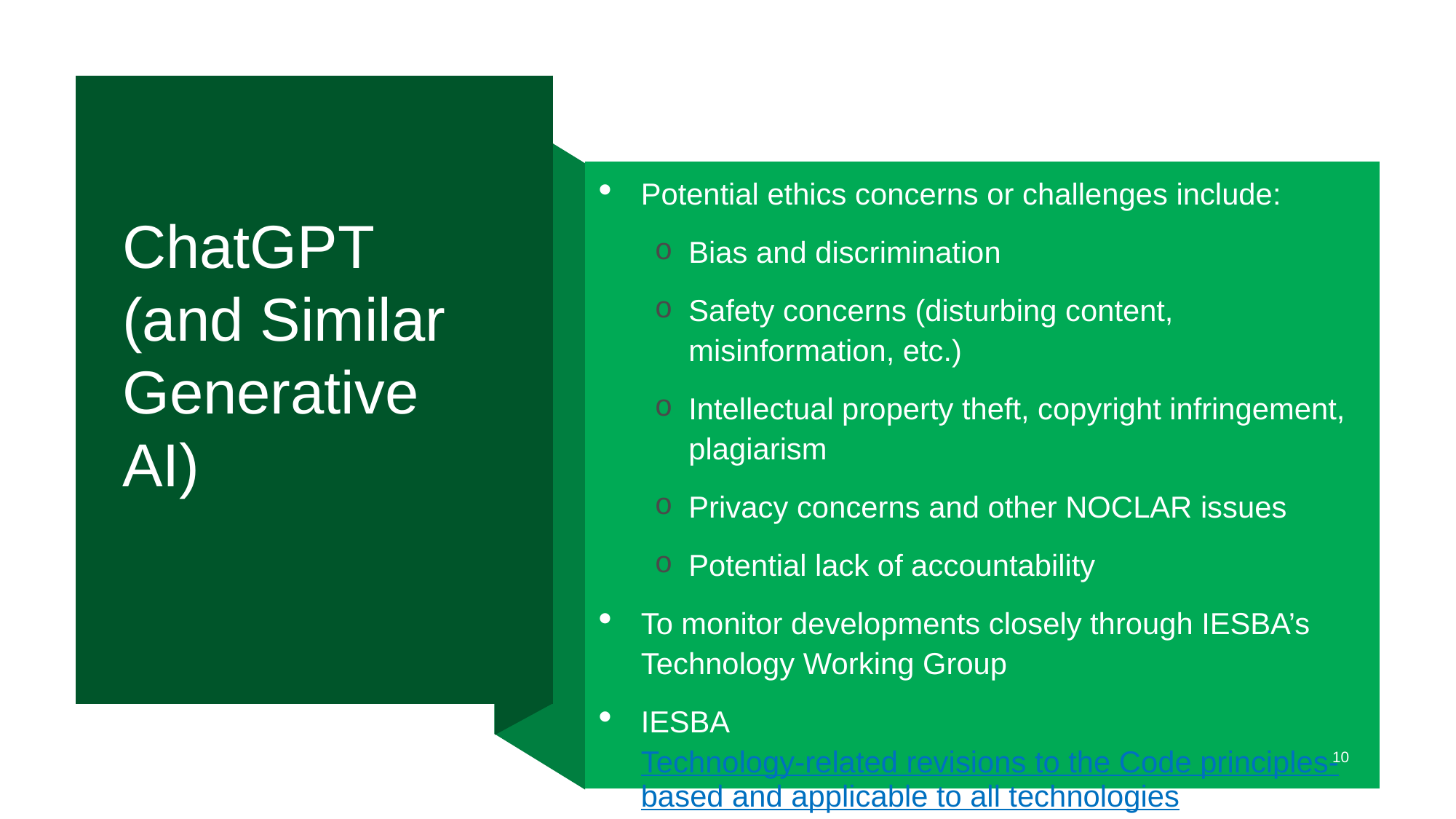

# ChatGPT (and Similar Generative AI)

Potential ethics concerns or challenges include:
Bias and discrimination
Safety concerns (disturbing content, misinformation, etc.)
Intellectual property theft, copyright infringement, plagiarism
Privacy concerns and other NOCLAR issues
Potential lack of accountability
To monitor developments closely through IESBA’s Technology Working Group
IESBA Technology-related revisions to the Code principles-based and applicable to all technologies
10